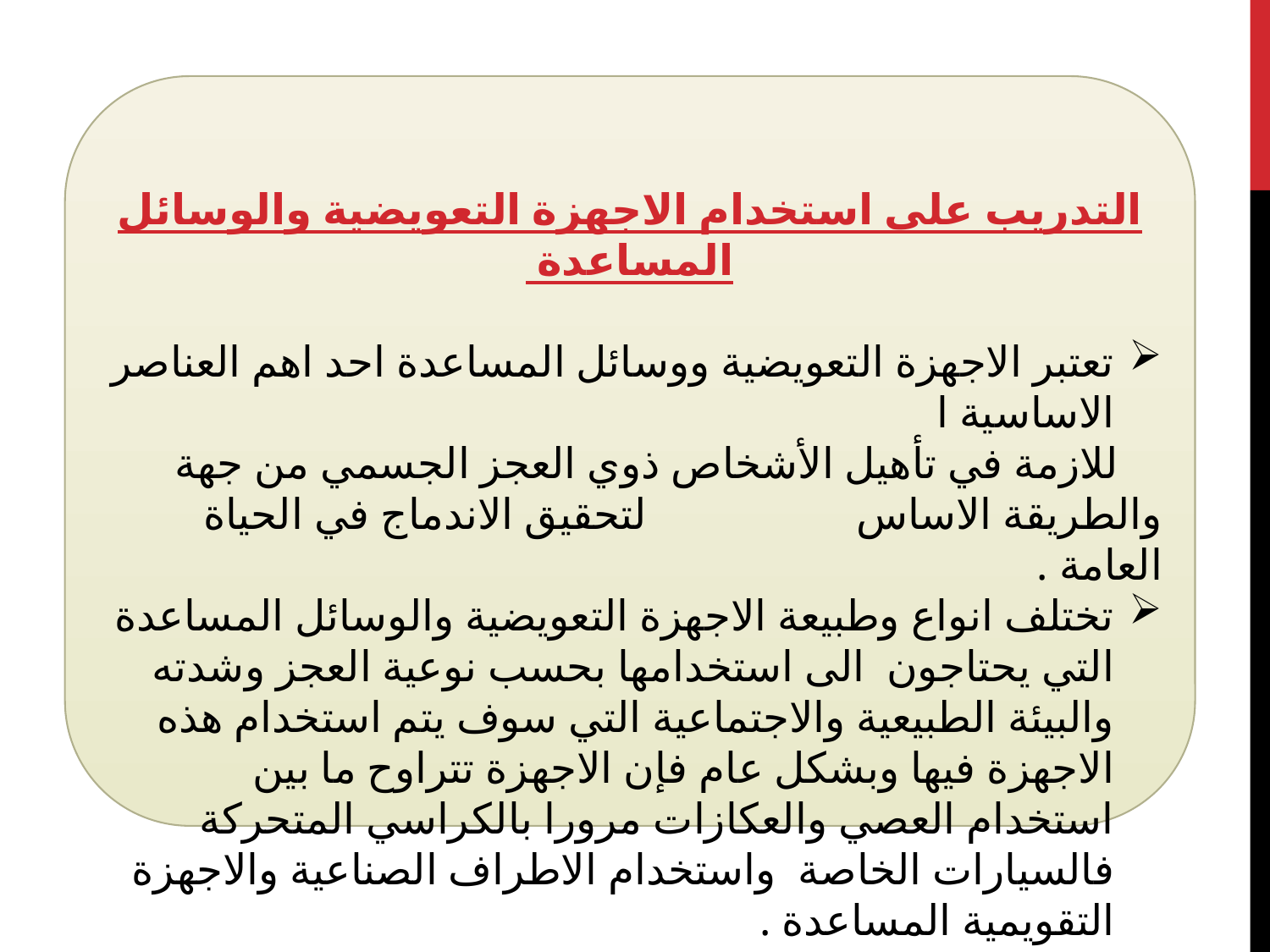

التدريب على استخدام الاجهزة التعويضية والوسائل المساعدة

تعتبر الاجهزة التعويضية ووسائل المساعدة احد اهم العناصر الاساسية ا
    للازمة في تأهيل الأشخاص ذوي العجز الجسمي من جهة والطريقة الاساس                   لتحقيق الاندماج في الحياة العامة .
تختلف انواع وطبيعة الاجهزة التعويضية والوسائل المساعدة التي يحتاجون  الى استخدامها بحسب نوعية العجز وشدته والبيئة الطبيعية والاجتماعية التي سوف يتم استخدام هذه الاجهزة فيها وبشكل عام فإن الاجهزة تتراوح ما بين  استخدام العصي والعكازات مرورا بالكراسي المتحركة فالسيارات الخاصة  واستخدام الاطراف الصناعية والاجهزة التقويمية المساعدة .